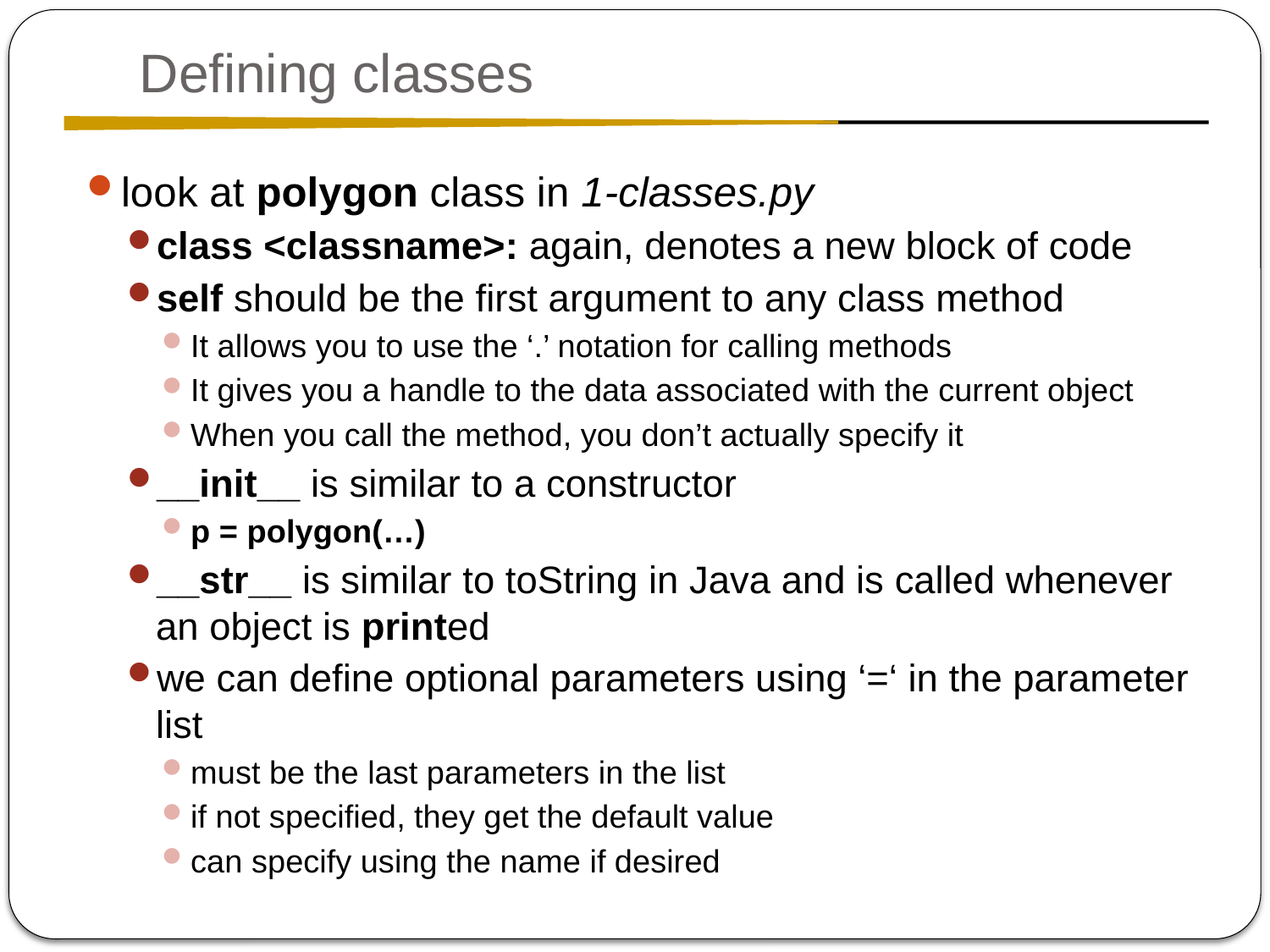

# Defining classes
look at polygon class in 1-classes.py
class <classname>: again, denotes a new block of code
self should be the first argument to any class method
It allows you to use the ‘.’ notation for calling methods
It gives you a handle to the data associated with the current object
When you call the method, you don’t actually specify it
__init__ is similar to a constructor
p = polygon(…)
__str__ is similar to toString in Java and is called whenever an object is printed
we can define optional parameters using ‘=‘ in the parameter list
must be the last parameters in the list
if not specified, they get the default value
can specify using the name if desired